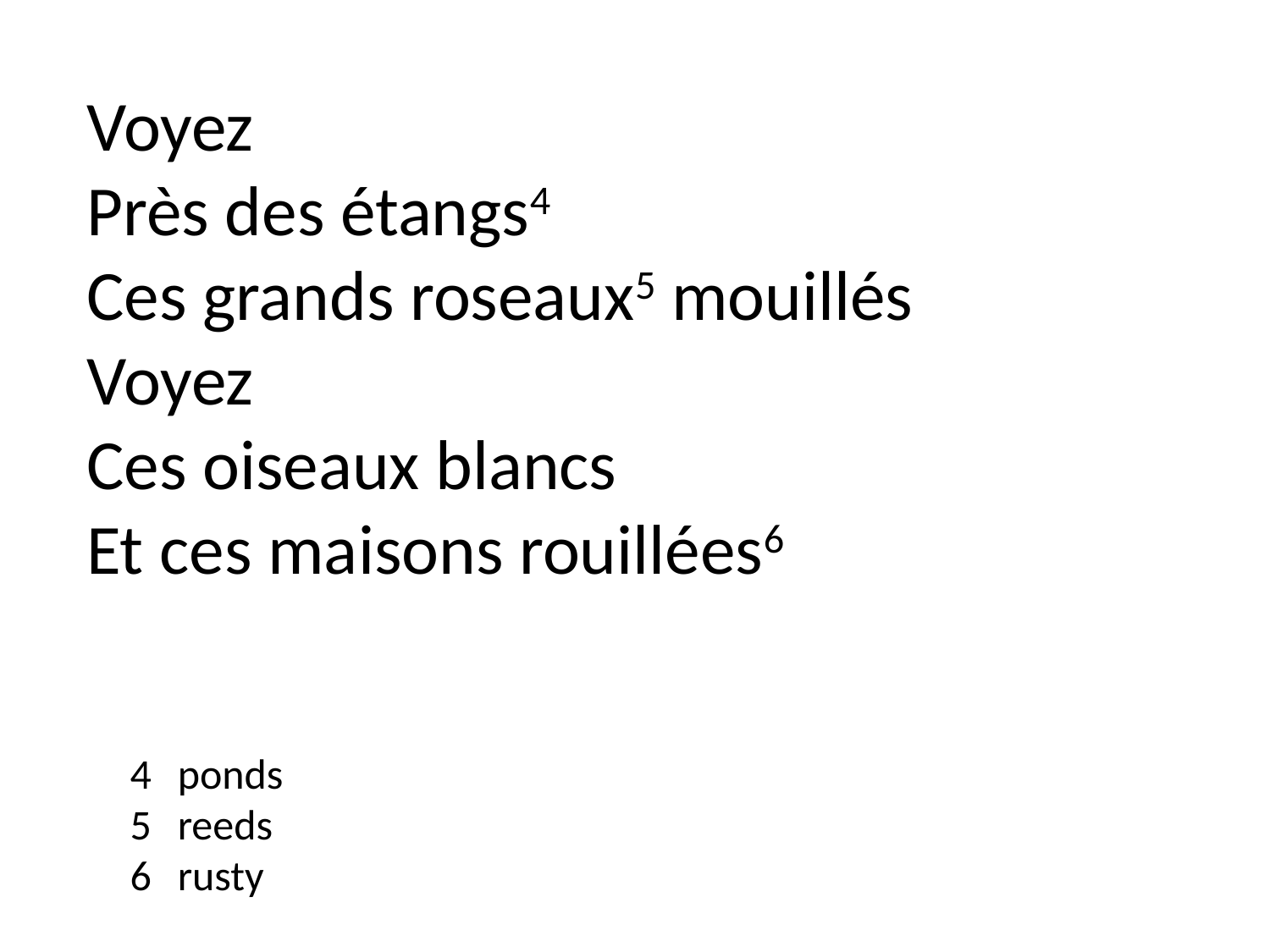

Voyez
Près des étangs4
Ces grands roseaux5 mouillés
Voyez
Ces oiseaux blancs
Et ces maisons rouillées6

ponds
reeds
rusty